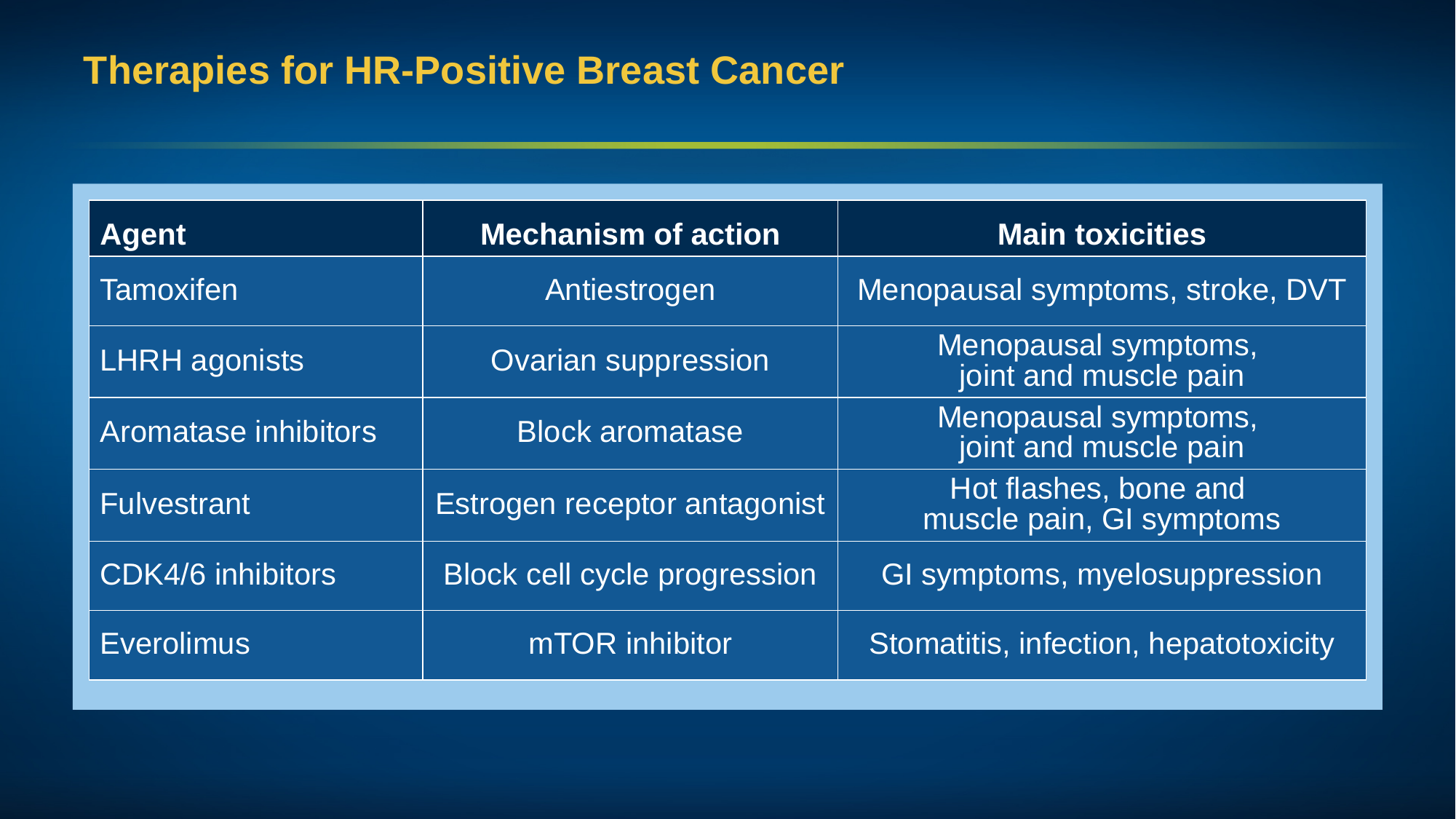

# Therapies for HR-Positive Breast Cancer

| Agent | Mechanism of action | Main toxicities |
| --- | --- | --- |
| Tamoxifen | Antiestrogen | Menopausal symptoms, stroke, DVT |
| LHRH agonists | Ovarian suppression | Menopausal symptoms, joint and muscle pain |
| Aromatase inhibitors | Block aromatase | Menopausal symptoms, joint and muscle pain |
| Fulvestrant | Estrogen receptor antagonist | Hot flashes, bone and muscle pain, GI symptoms |
| CDK4/6 inhibitors | Block cell cycle progression | GI symptoms, myelosuppression |
| Everolimus | mTOR inhibitor | Stomatitis, infection, hepatotoxicity |